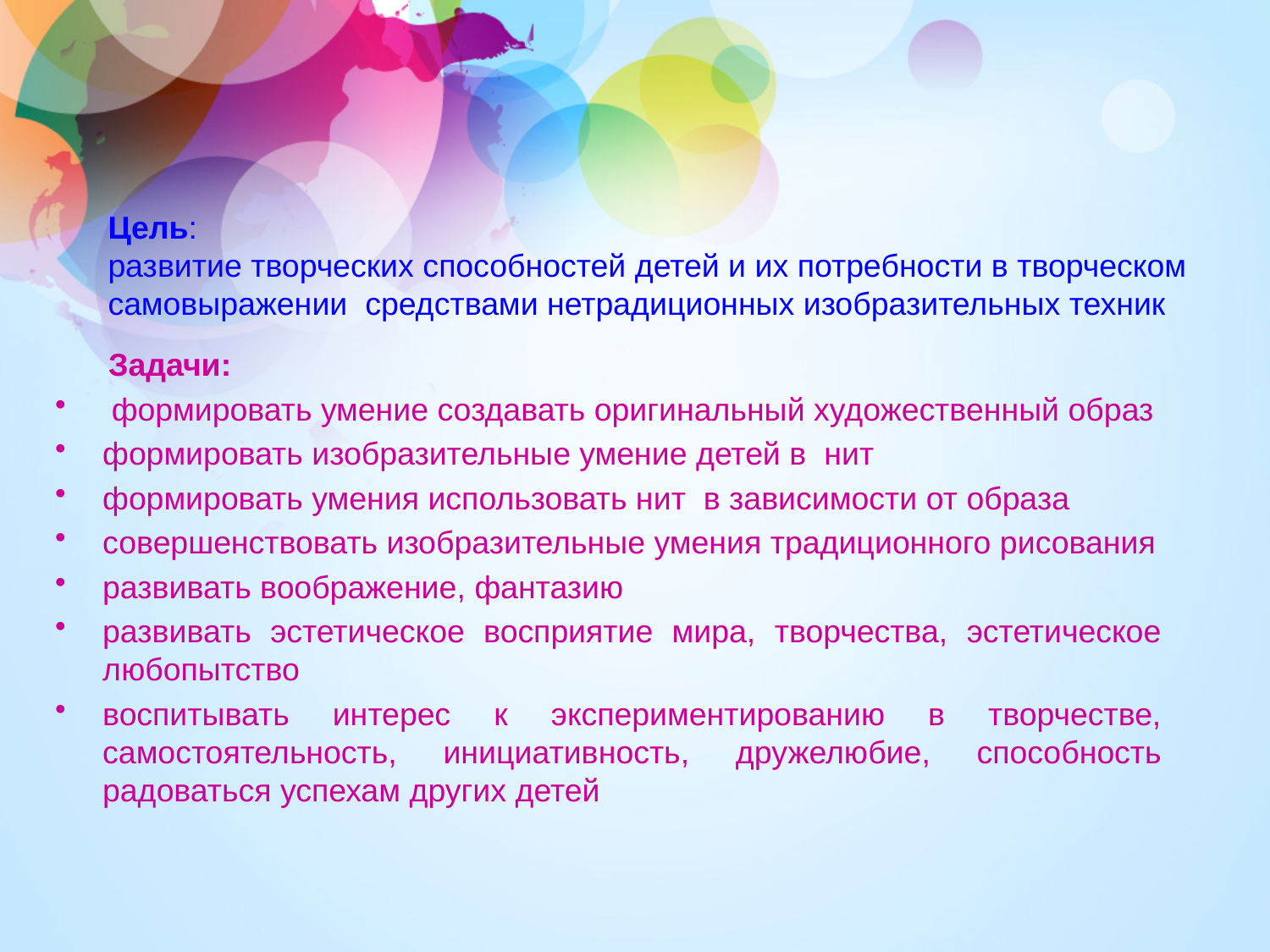

# Цель: развитие творческих способностей детей и их потребности в творческом самовыражении  средствами нетрадиционных изобразительных техник
      Задачи:
 формировать умение создавать оригинальный художественный образ
формировать изобразительные умение детей в  нит
формировать умения использовать нит  в зависимости от образа
совершенствовать изобразительные умения традиционного рисования
развивать воображение, фантазию
развивать эстетическое восприятие мира, творчества, эстетическое любопытство
воспитывать интерес к экспериментированию в творчестве, самостоятельность, инициативность, дружелюбие, способность радоваться успехам других детей